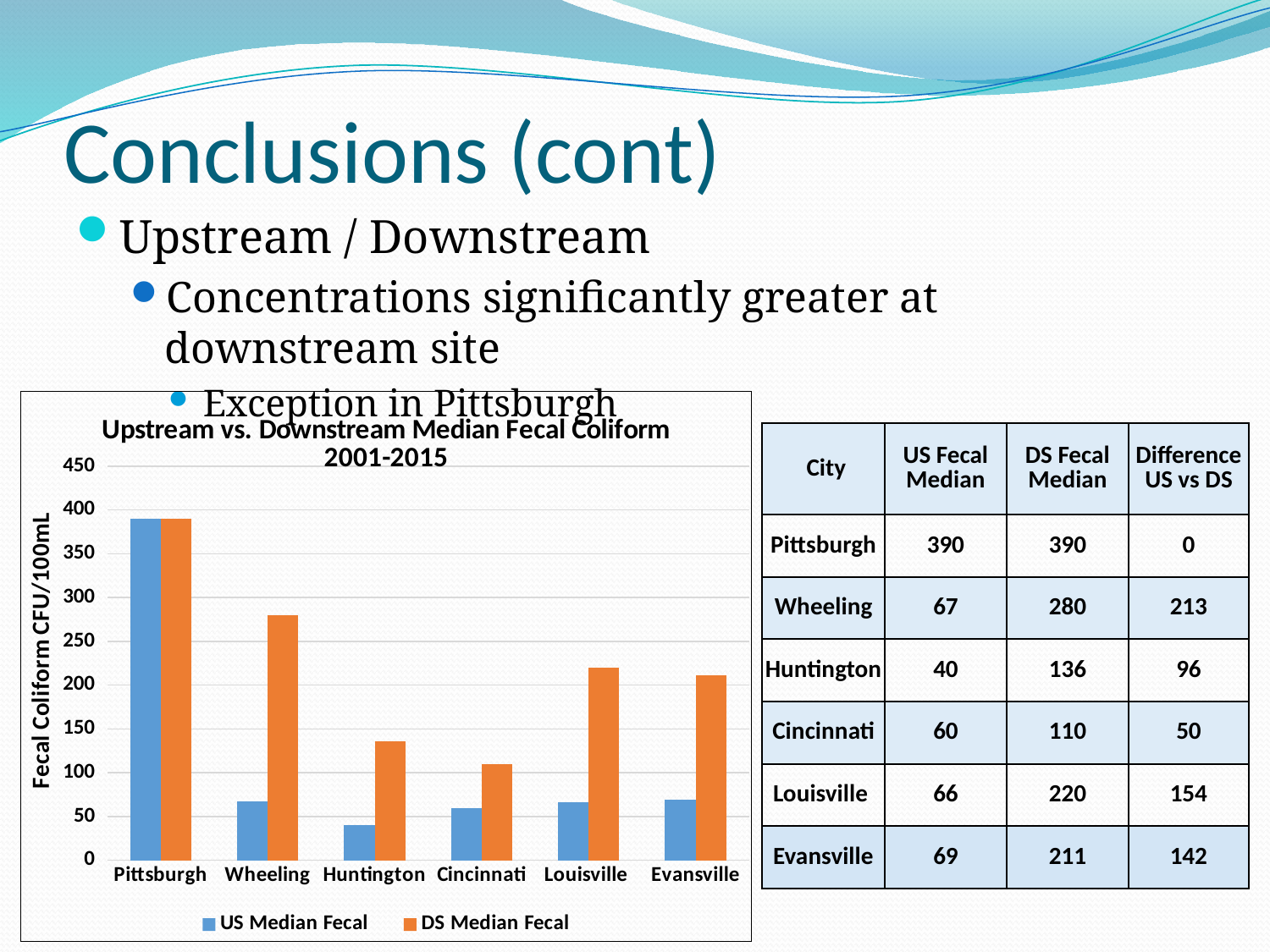

# Conclusions (cont)
Upstream / Downstream
Concentrations significantly greater at downstream site
Exception in Pittsburgh

### Chart: Upstream vs. Downstream Median Fecal Coliform 2001-2015

| Category |  |  |
|---|---|---|
| Pittsburgh | 390.0 | 390.0 |
| Wheeling | 67.0 | 280.0 |
| Huntington | 40.0 | 136.0 |
| Cincinnati | 60.0 | 110.0 |
| Louisville  | 66.0 | 220.0 |
| Evansville | 69.0 | 211.0 |
| City | US Fecal Median | DS Fecal Median | Difference US vs DS |
| --- | --- | --- | --- |
| Pittsburgh | 390 | 390 | 0 |
| Wheeling | 67 | 280 | 213 |
| Huntington | 40 | 136 | 96 |
| Cincinnati | 60 | 110 | 50 |
| Louisville | 66 | 220 | 154 |
| Evansville | 69 | 211 | 142 |